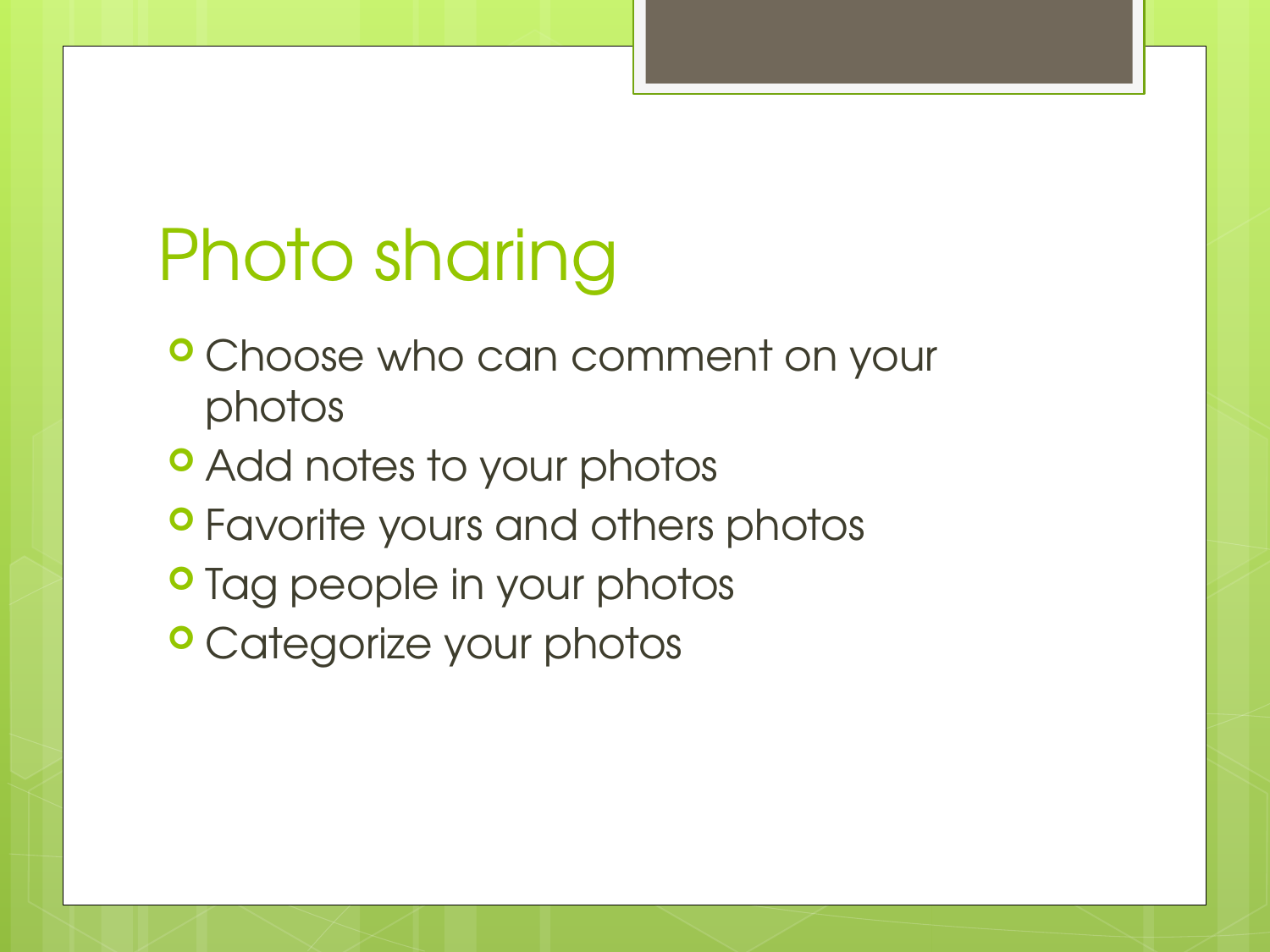

# Photo sharing
Choose who can comment on your photos
Add notes to your photos
Favorite yours and others photos
Tag people in your photos
Categorize your photos